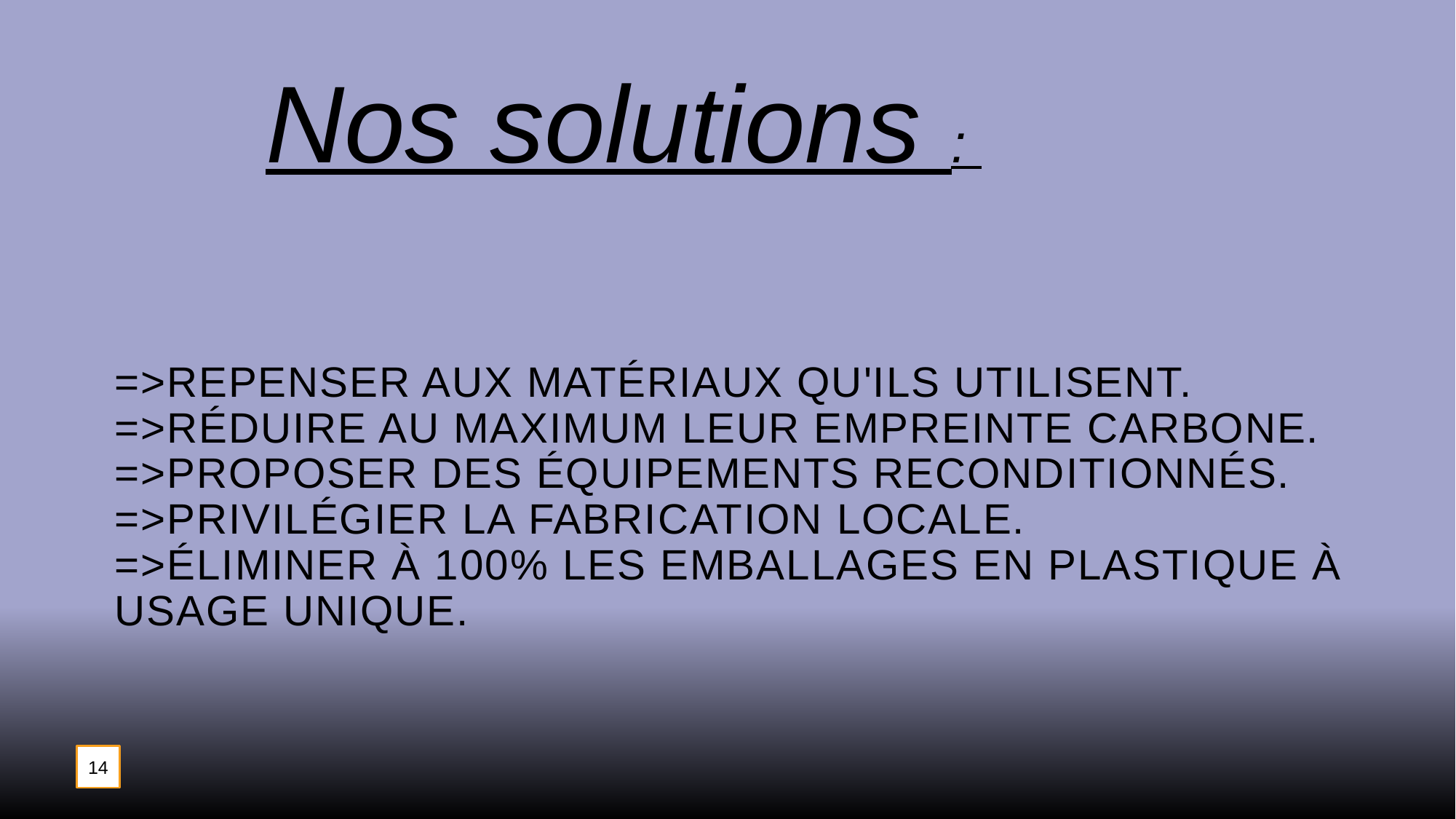

Nos solutions :

# =>repenser aux matériaux qu'ils utilisent. =>réduire au maximum leur empreinte carbone. =>proposer des équipements reconditionnés. =>privilégier la fabrication locale. =>éliminer à 100% les emballages en plastique à usage unique.

14